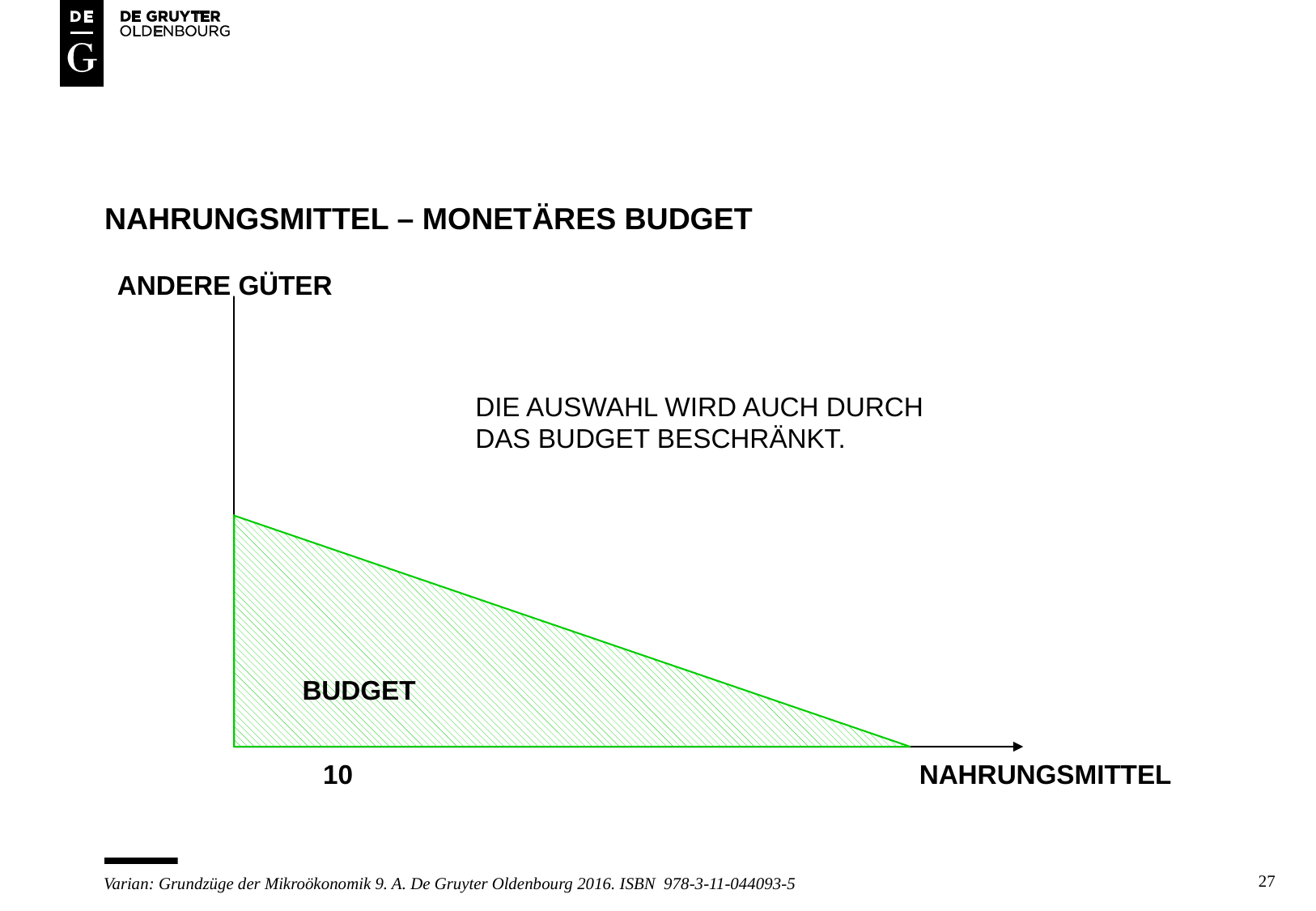

# Nahrungsmittel – monetäres Budget
ANDERE GÜTER

DIE AUSWAHL WIRD AUCH DURCH
DAS BUDGET BESCHRÄNKT.
BUDGET

10
NAHRUNGSMITTEL
27
Varian: Grundzüge der Mikroökonomik 9. A. De Gruyter Oldenbourg 2016. ISBN  978-3-11-044093-5